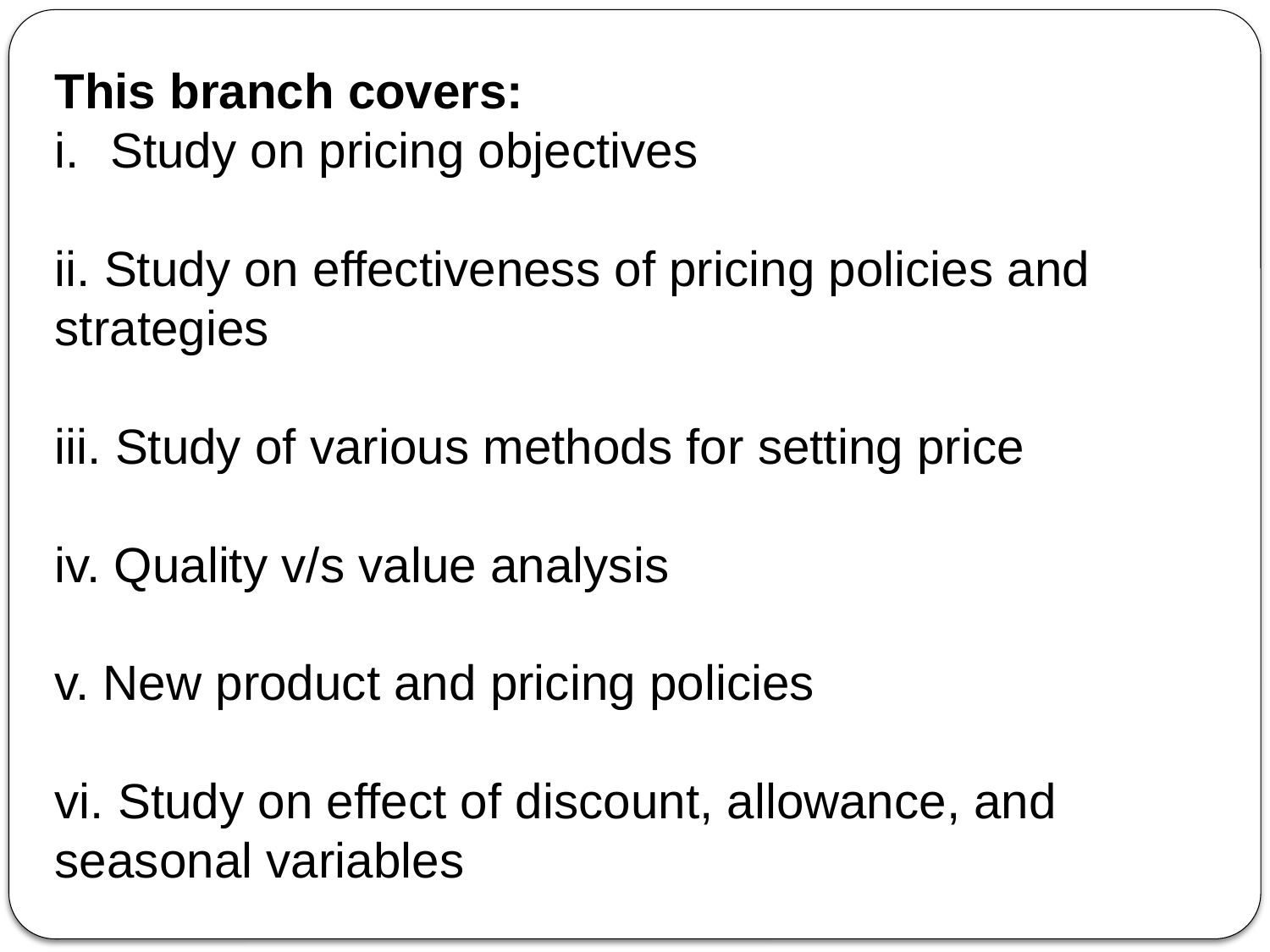

This branch covers:
Study on pricing objectives

ii. Study on effectiveness of pricing policies and strategies

iii. Study of various methods for setting price

iv. Quality v/s value analysis

v. New product and pricing policies

vi. Study on effect of discount, allowance, and seasonal variables

vii. Pricing strategies on different stages of product life cycle